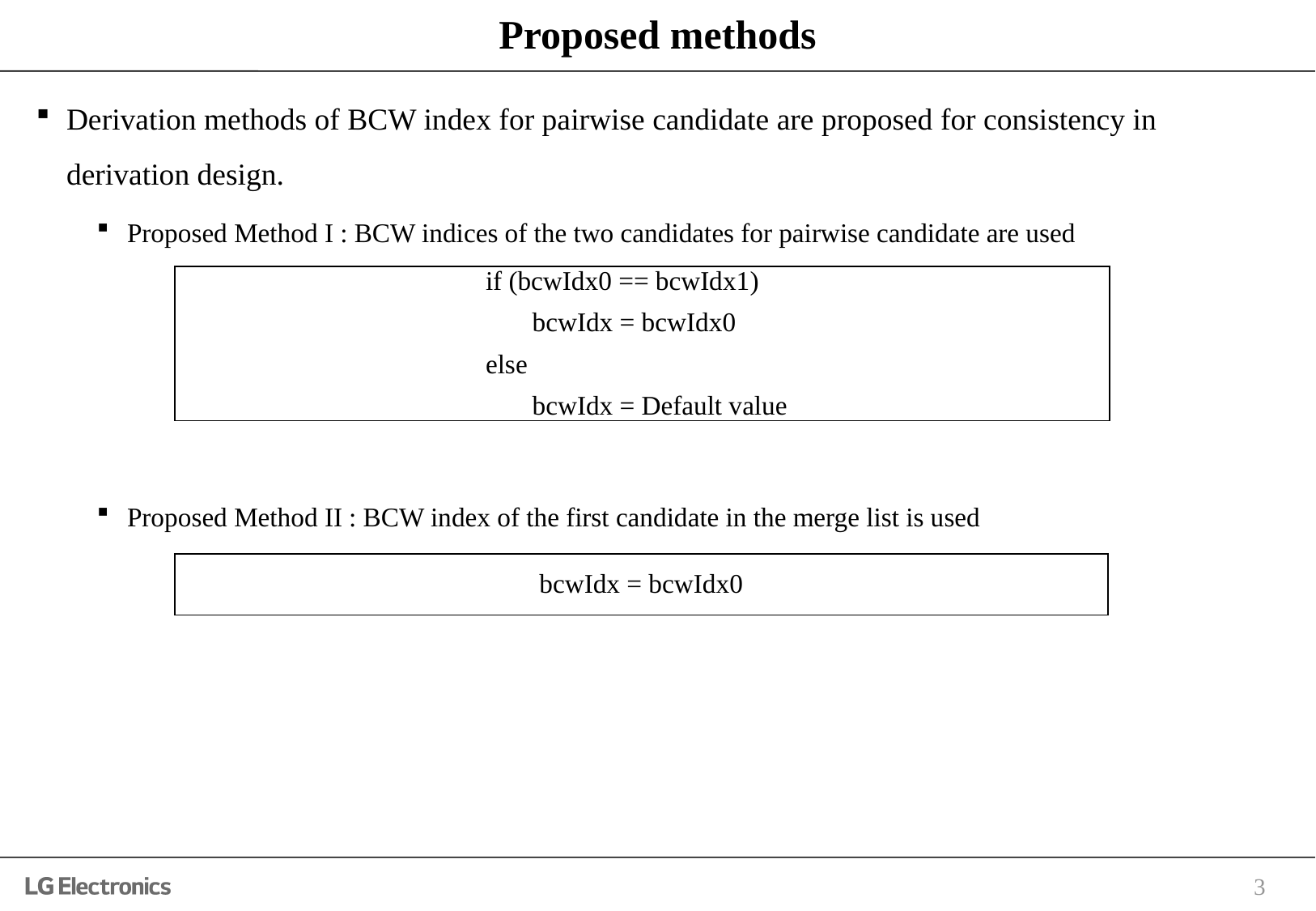

# Proposed methods
Derivation methods of BCW index for pairwise candidate are proposed for consistency in derivation design.
Proposed Method I : BCW indices of the two candidates for pairwise candidate are used

Proposed Method II : BCW index of the first candidate in the merge list is used

| if (bcwIdx0 == bcwIdx1) bcwIdx = bcwIdx0 else bcwIdx = Default value |
| --- |
| bcwIdx = bcwIdx0 |
| --- |
3